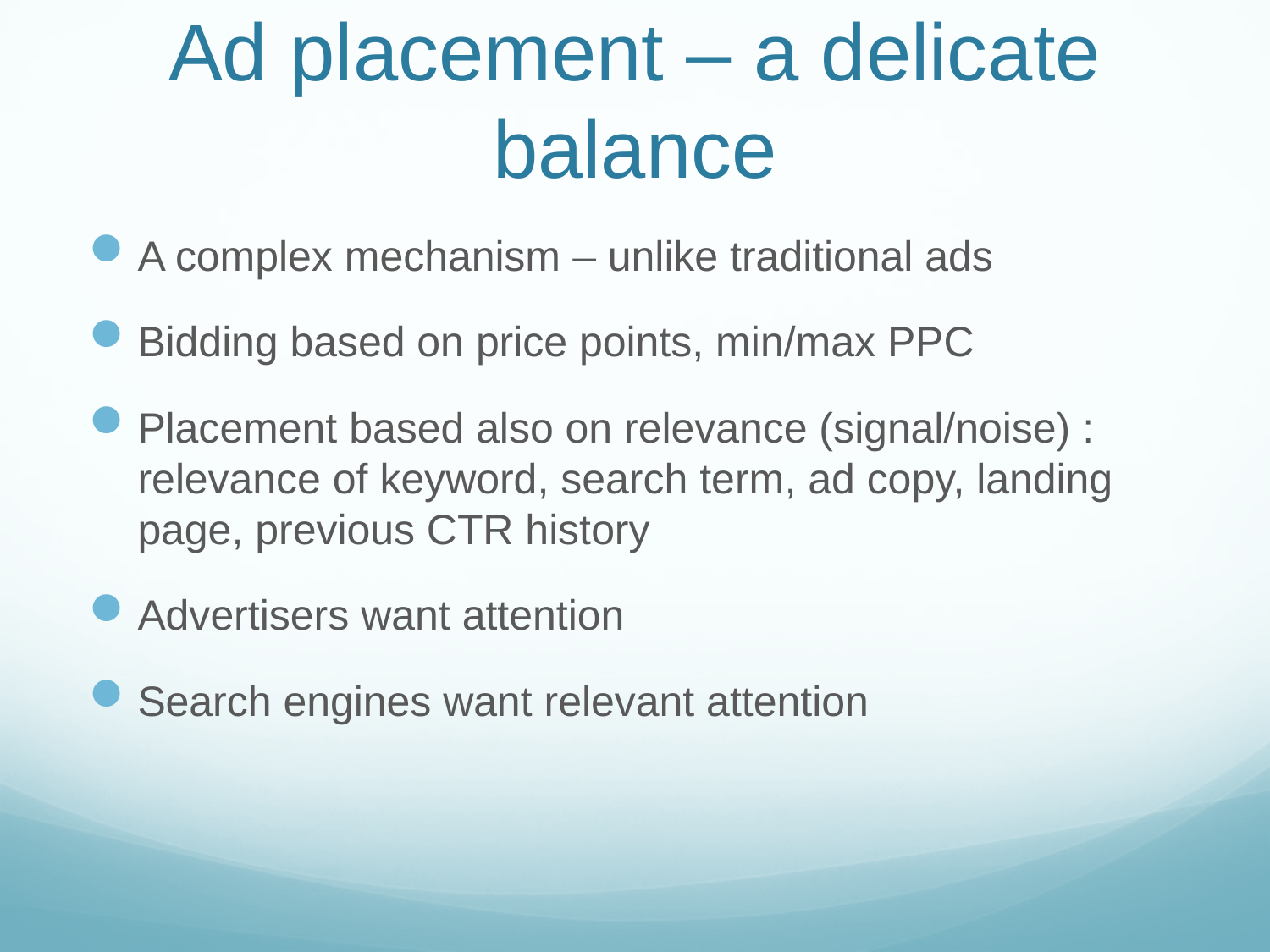

# Ad placement – a delicate balance
A complex mechanism – unlike traditional ads
Bidding based on price points, min/max PPC
Placement based also on relevance (signal/noise) : relevance of keyword, search term, ad copy, landing page, previous CTR history
Advertisers want attention
Search engines want relevant attention